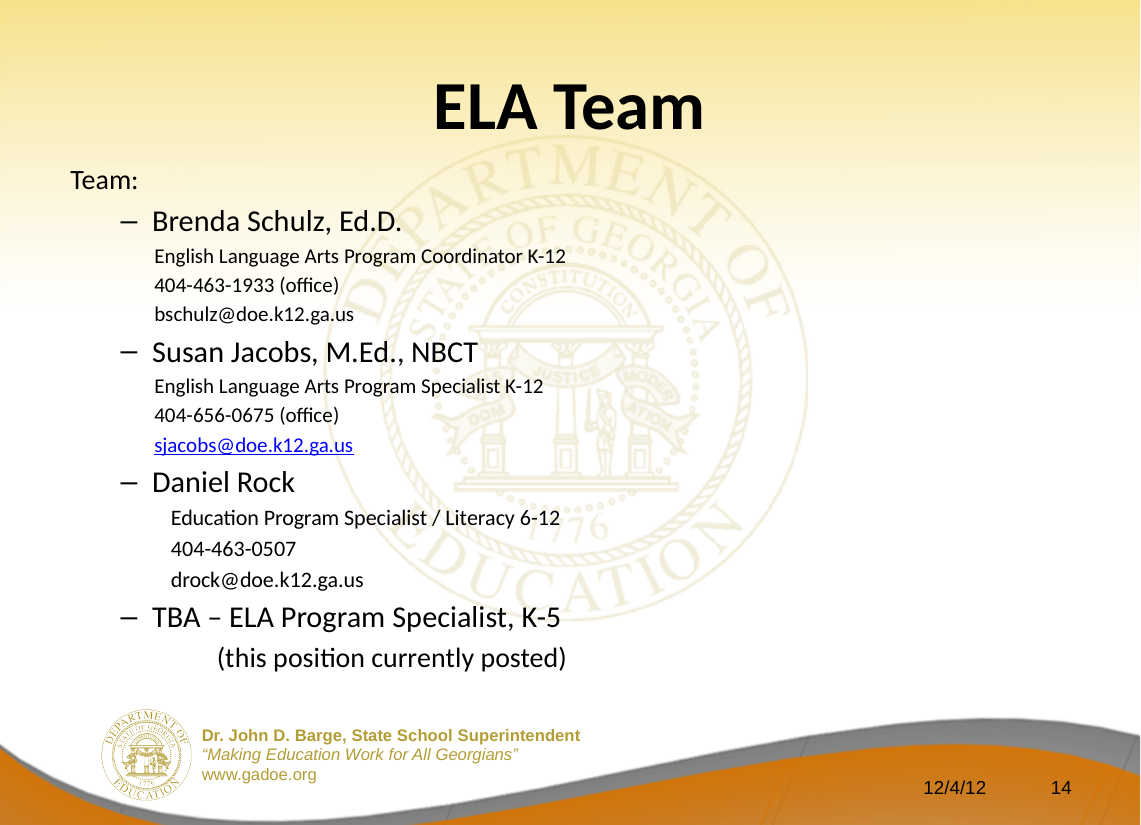

# ELA Team
Team:
Brenda Schulz, Ed.D.
	English Language Arts Program Coordinator K-12
	404-463-1933 (office)
	bschulz@doe.k12.ga.us
Susan Jacobs, M.Ed., NBCT
	English Language Arts Program Specialist K-12
	404-656-0675 (office)
	sjacobs@doe.k12.ga.us
Daniel Rock
Education Program Specialist / Literacy 6-12
404-463-0507
drock@doe.k12.ga.us
TBA – ELA Program Specialist, K-5
  	          (this position currently posted)

12/4/12
14